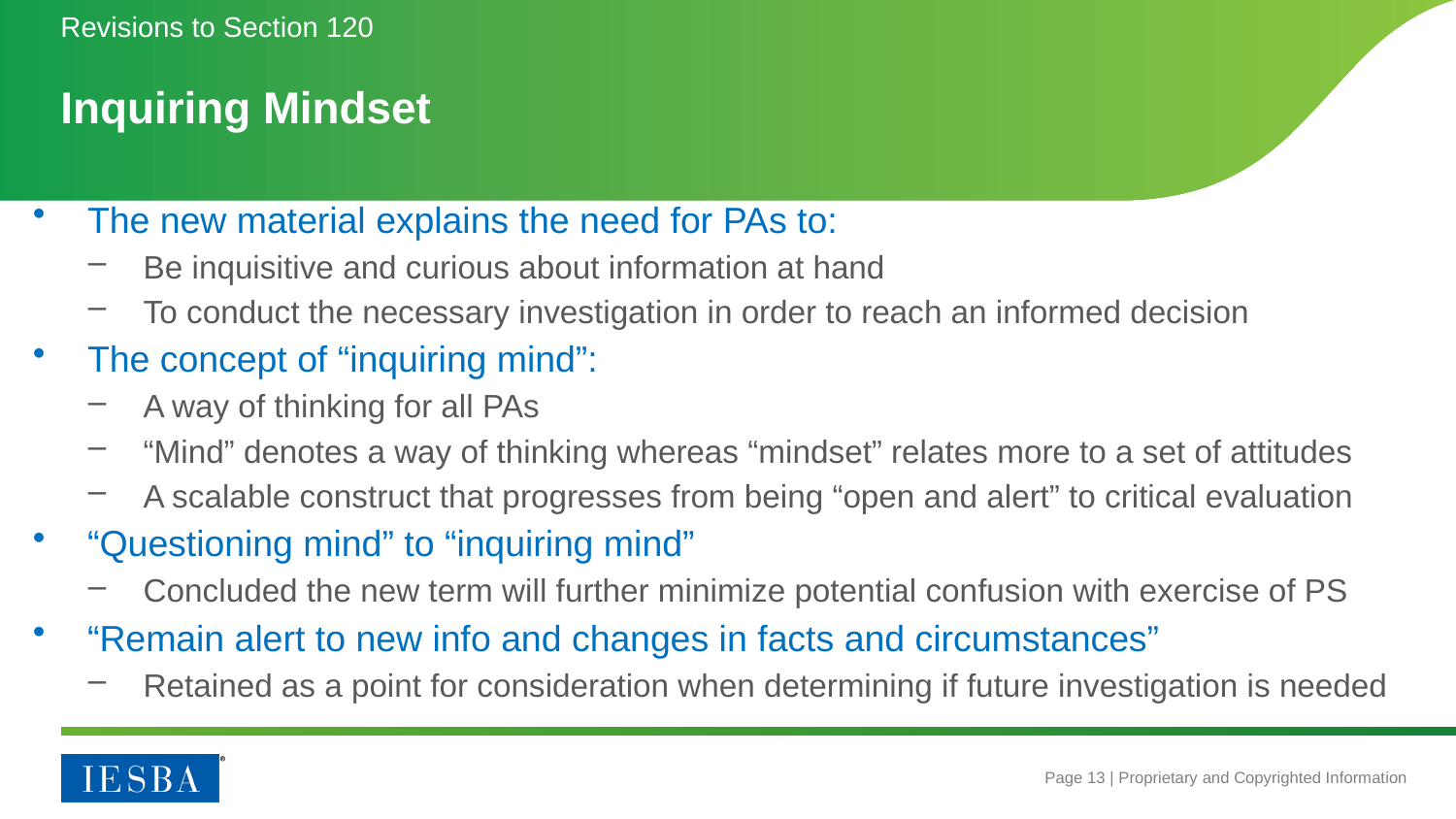

Revisions to Section 120
# Inquiring Mindset
The new material explains the need for PAs to:
Be inquisitive and curious about information at hand
To conduct the necessary investigation in order to reach an informed decision
The concept of “inquiring mind”:
A way of thinking for all PAs
“Mind” denotes a way of thinking whereas “mindset” relates more to a set of attitudes
A scalable construct that progresses from being “open and alert” to critical evaluation
“Questioning mind” to “inquiring mind”
Concluded the new term will further minimize potential confusion with exercise of PS
“Remain alert to new info and changes in facts and circumstances”
Retained as a point for consideration when determining if future investigation is needed